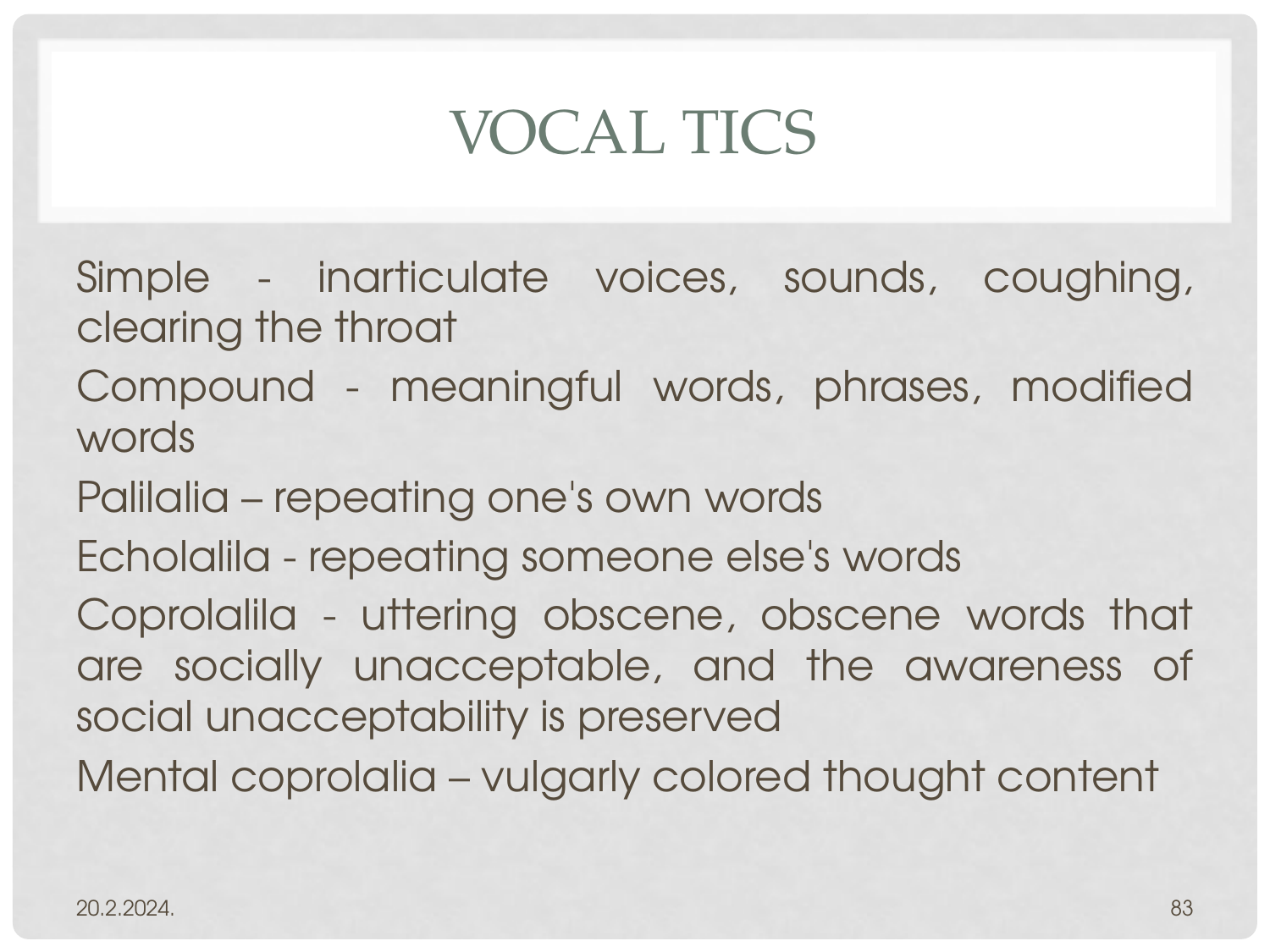

# Vocal tics
Simple - inarticulate voices, sounds, coughing, clearing the throat
Compound - meaningful words, phrases, modified words
Palilalia – repeating one's own words
Echolalila - repeating someone else's words
Coprolalila - uttering obscene, obscene words that are socially unacceptable, and the awareness of social unacceptability is preserved
Mental coprolalia – vulgarly colored thought content
20.2.2024.
83